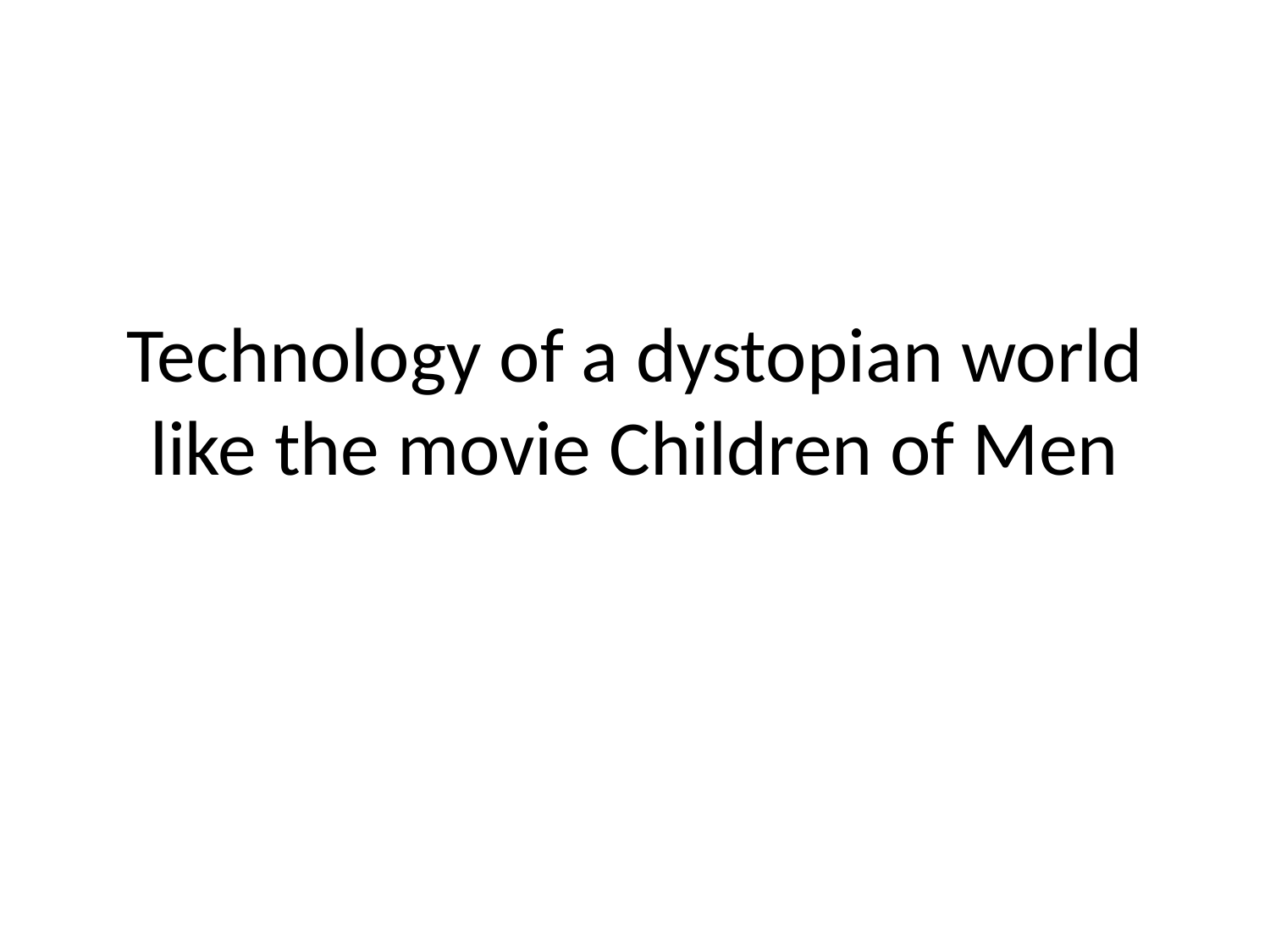

# Technology of a dystopian world like the movie Children of Men